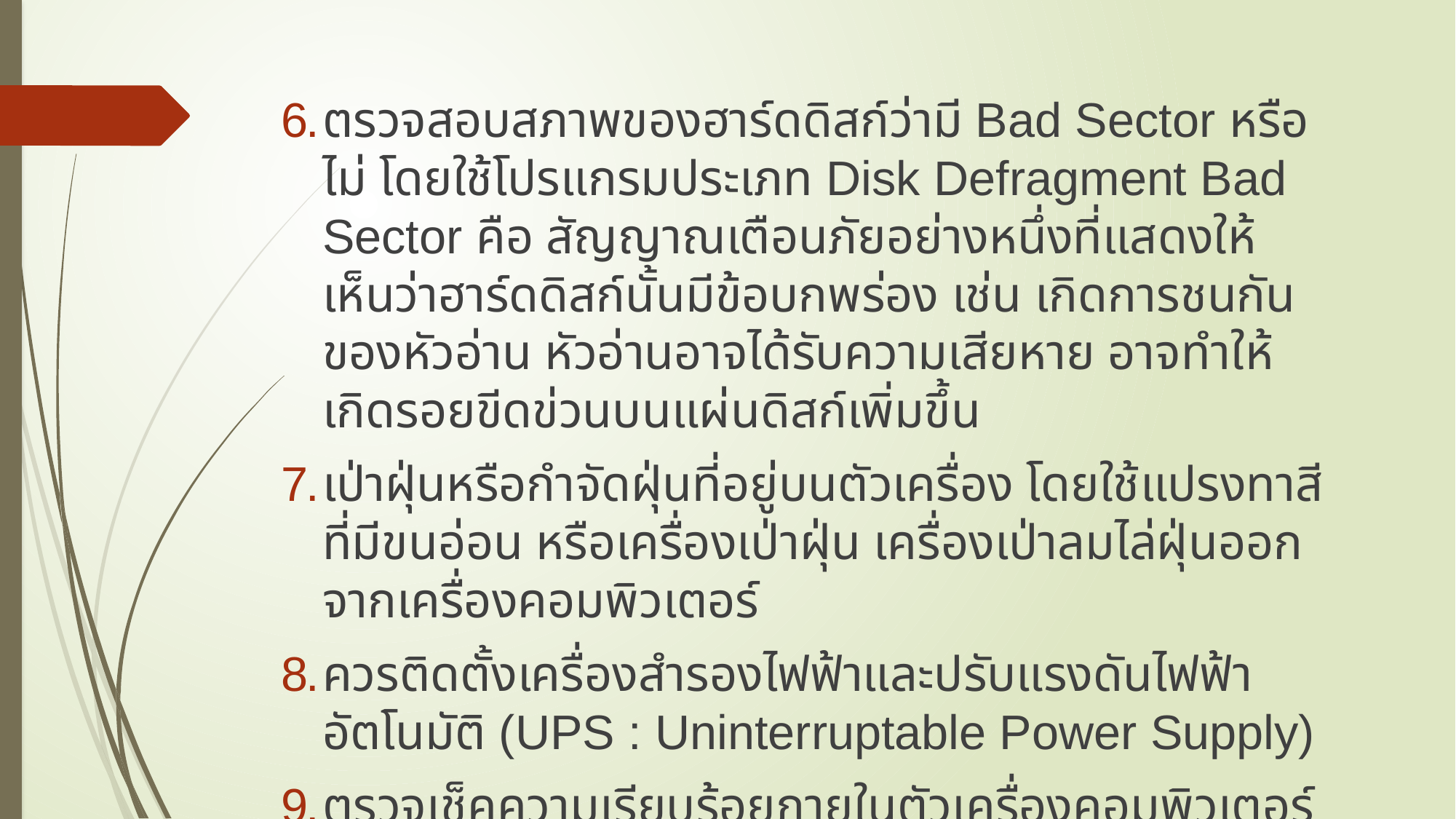

ตรวจสอบสภาพของฮาร์ดดิสก์ว่ามี Bad Sector หรือไม่ โดยใช้โปรแกรมประเภท Disk Defragment Bad Sector คือ สัญญาณเตือนภัยอย่างหนึ่งที่แสดงให้เห็นว่าฮาร์ดดิสก์นั้นมีข้อบกพร่อง เช่น เกิดการชนกันของหัวอ่าน หัวอ่านอาจได้รับความเสียหาย อาจทำให้เกิดรอยขีดข่วนบนแผ่นดิสก์เพิ่มขึ้น
เป่าฝุ่นหรือกำจัดฝุ่นที่อยู่บนตัวเครื่อง โดยใช้แปรงทาสีที่มีขนอ่อน หรือเครื่องเป่าฝุ่น เครื่องเป่าลมไล่ฝุ่นออกจากเครื่องคอมพิวเตอร์
ควรติดตั้งเครื่องสำรองไฟฟ้าและปรับแรงดันไฟฟ้าอัตโนมัติ (UPS : Uninterruptable Power Supply)
ตรวจเช็คความเรียบร้อยภายในตัวเครื่องคอมพิวเตอร์ ตรวจพัดลมระบายความร้อนและสายไฟที่อยู่ภายในว่าอยู่ในสภาพดีใช้งานได้